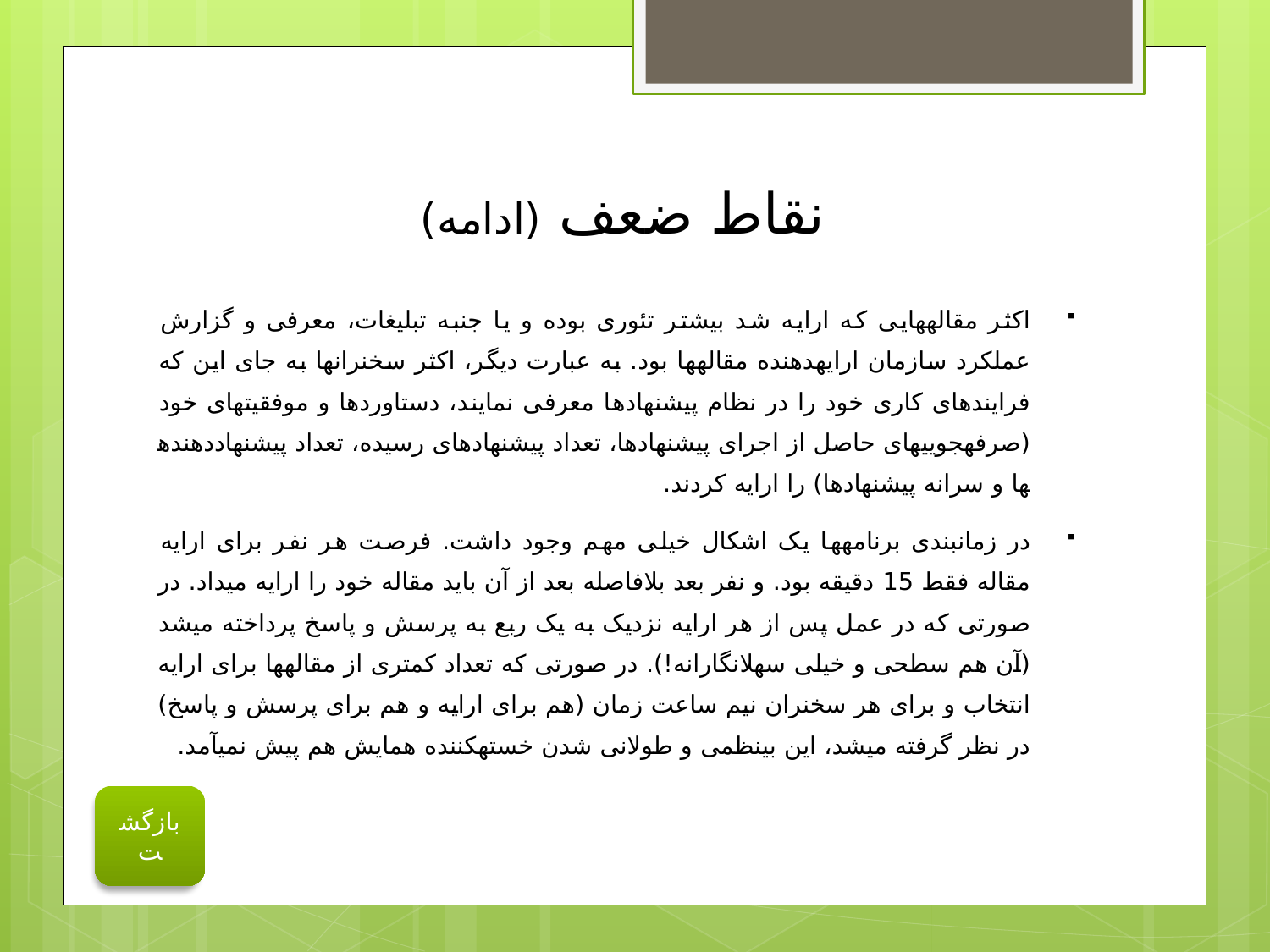

# نقاط ضعف (ادامه)
اکثر مقاله­هایی که ارایه شد بیشتر تئوری بوده و یا جنبه تبلیغات، معرفی و گزارش عملکرد سازمان ارایه­دهنده مقاله­ها بود. به عبارت دیگر، اکثر سخنران­ها به جای این که فرایندهای کاری خود را در نظام پیشنهادها معرفی نمایند، دستاوردها و موفقیت­های خود (صرفه­جویی­های حاصل از اجرای پیشنهادها، تعداد پیشنهادهای رسیده، تعداد پیشنهاددهنده­ها و سرانه پیشنهادها) را ارایه کردند.
در زمان­بندی برنامه­ها یک اشکال خیلی مهم وجود داشت. فرصت هر نفر برای ارایه مقاله فقط 15 دقیقه بود. و نفر بعد بلافاصله بعد از آن باید مقاله خود را ارایه می­داد. در صورتی که در عمل پس از هر ارایه نزدیک به یک ربع به پرسش و پاسخ پرداخته می­شد (آن هم سطحی و خیلی سهل­انگارانه!). در صورتی که تعداد کمتری از مقاله­ها برای ارایه انتخاب و برای هر سخنران نیم ساعت زمان (هم برای ارایه و هم برای پرسش و پاسخ) در نظر گرفته می­شد، این بی­نظمی و طولانی شدن خسته­کننده همایش هم پیش نمی­آمد.

بازگشت